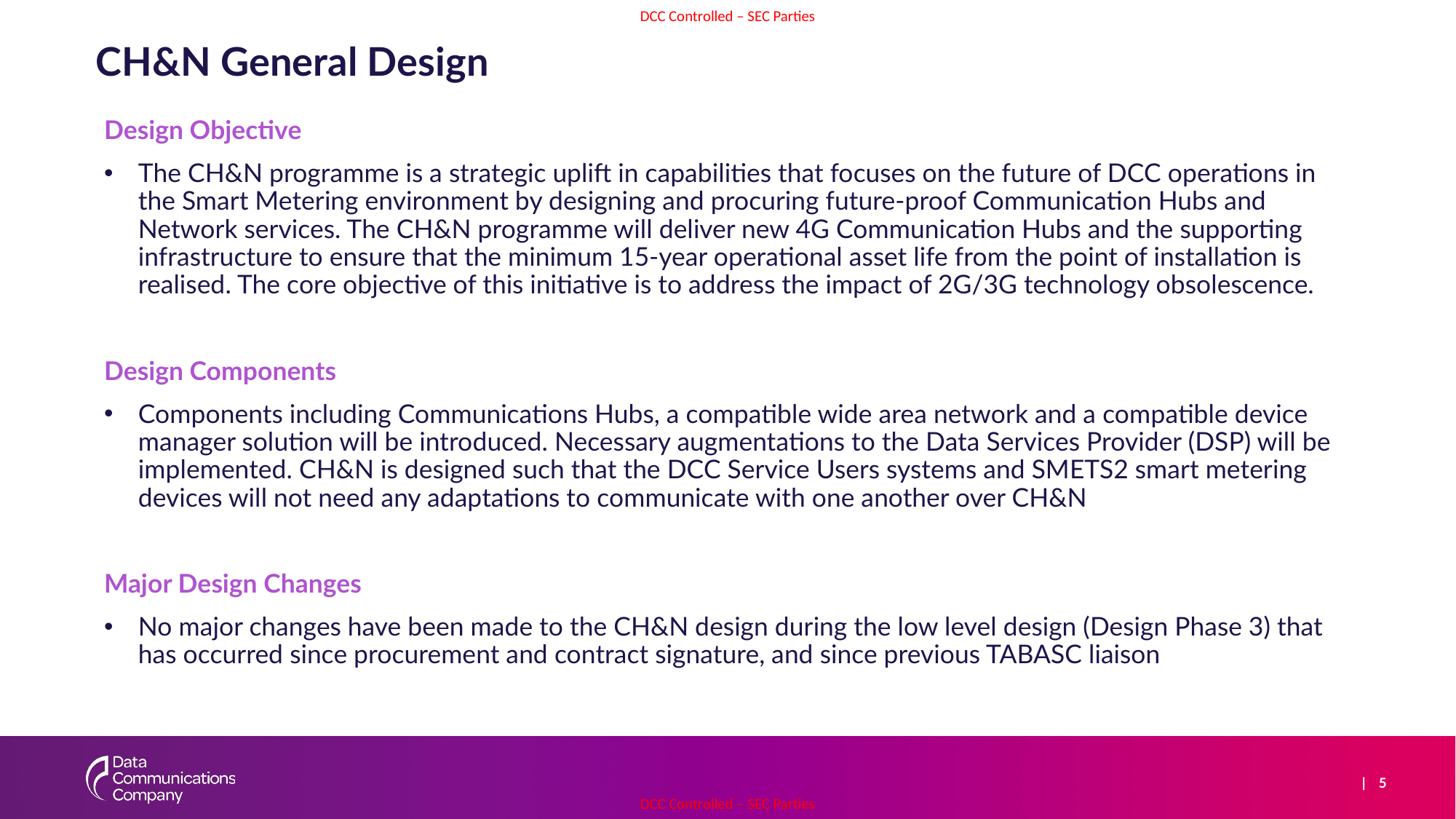

# CH&N General Design
Design Objective
The CH&N programme is a strategic uplift in capabilities that focuses on the future of DCC operations in the Smart Metering environment by designing and procuring future-proof Communication Hubs and Network services. The CH&N programme will deliver new 4G Communication Hubs and the supporting infrastructure to ensure that the minimum 15-year operational asset life from the point of installation is realised. The core objective of this initiative is to address the impact of 2G/3G technology obsolescence.

Design Components
Components including Communications Hubs, a compatible wide area network and a compatible device manager solution will be introduced. Necessary augmentations to the Data Services Provider (DSP) will be implemented. CH&N is designed such that the DCC Service Users systems and SMETS2 smart metering devices will not need any adaptations to communicate with one another over CH&N

Major Design Changes
No major changes have been made to the CH&N design during the low level design (Design Phase 3) that has occurred since procurement and contract signature, and since previous TABASC liaison